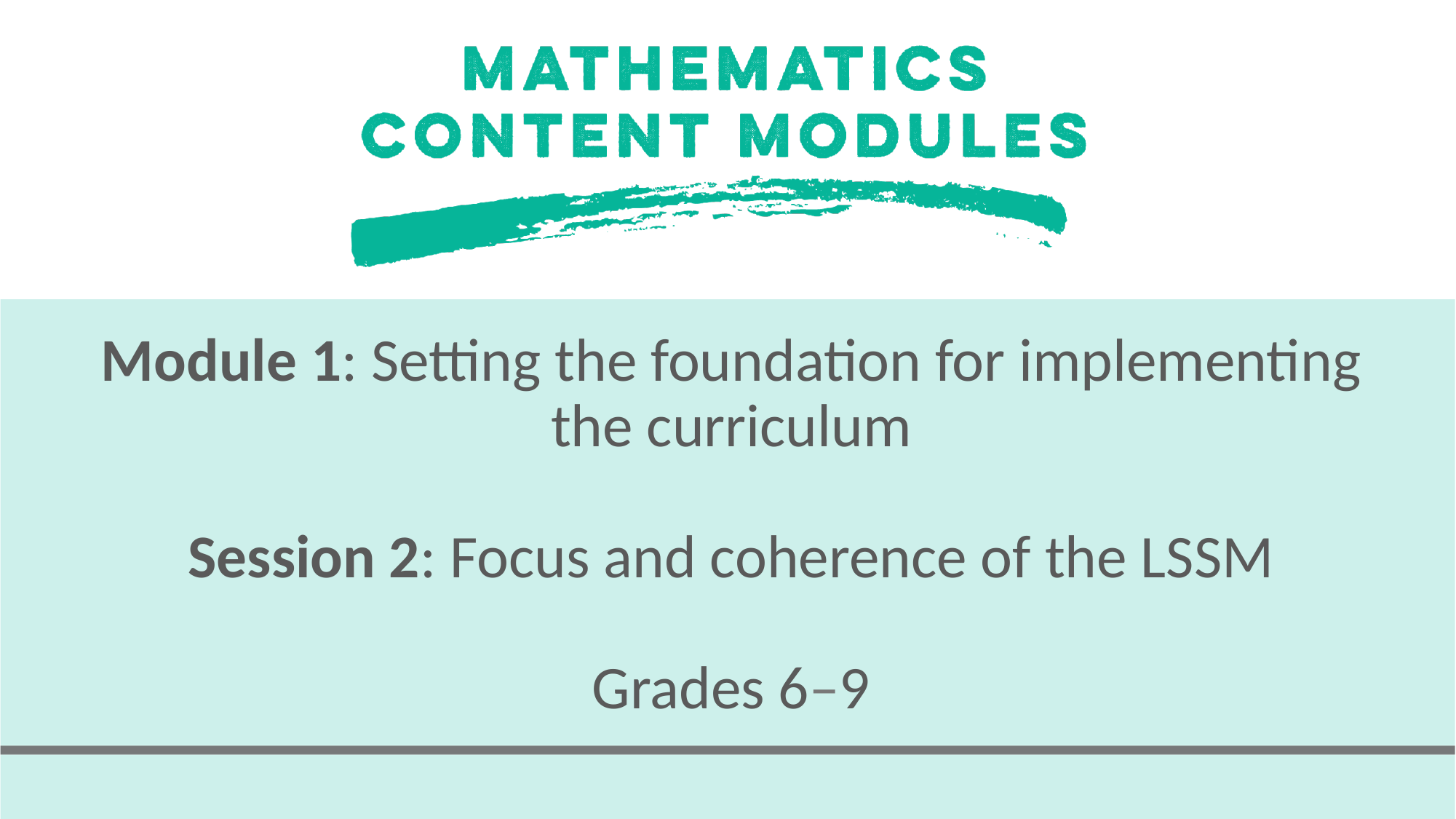

# Module 1: Setting the foundation for implementing the curriculum Session 2: Focus and coherence of the LSSM Grades 6–9